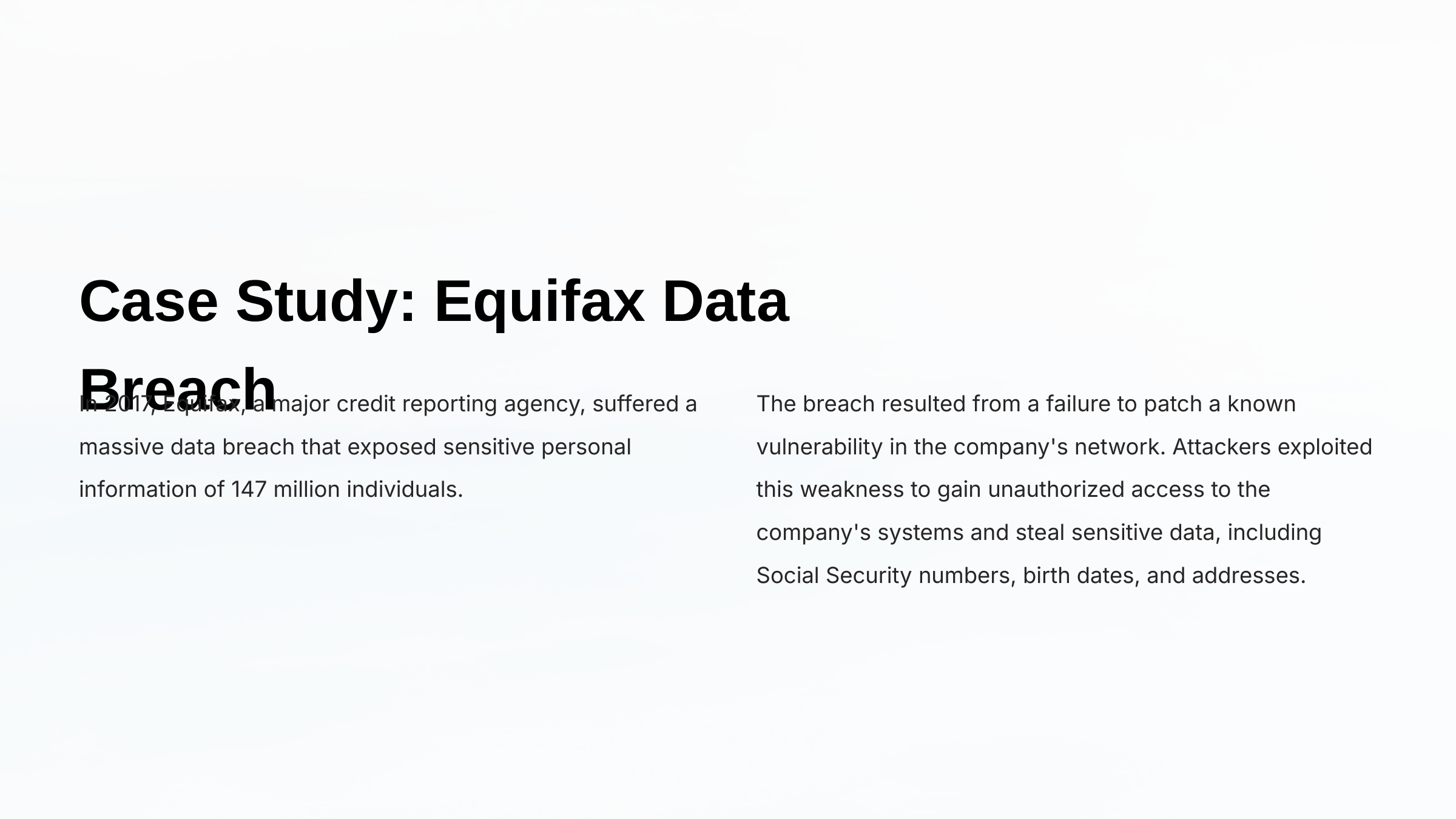

Case Study: Equifax Data Breach
In 2017, Equifax, a major credit reporting agency, suffered a massive data breach that exposed sensitive personal information of 147 million individuals.
The breach resulted from a failure to patch a known vulnerability in the company's network. Attackers exploited this weakness to gain unauthorized access to the company's systems and steal sensitive data, including Social Security numbers, birth dates, and addresses.